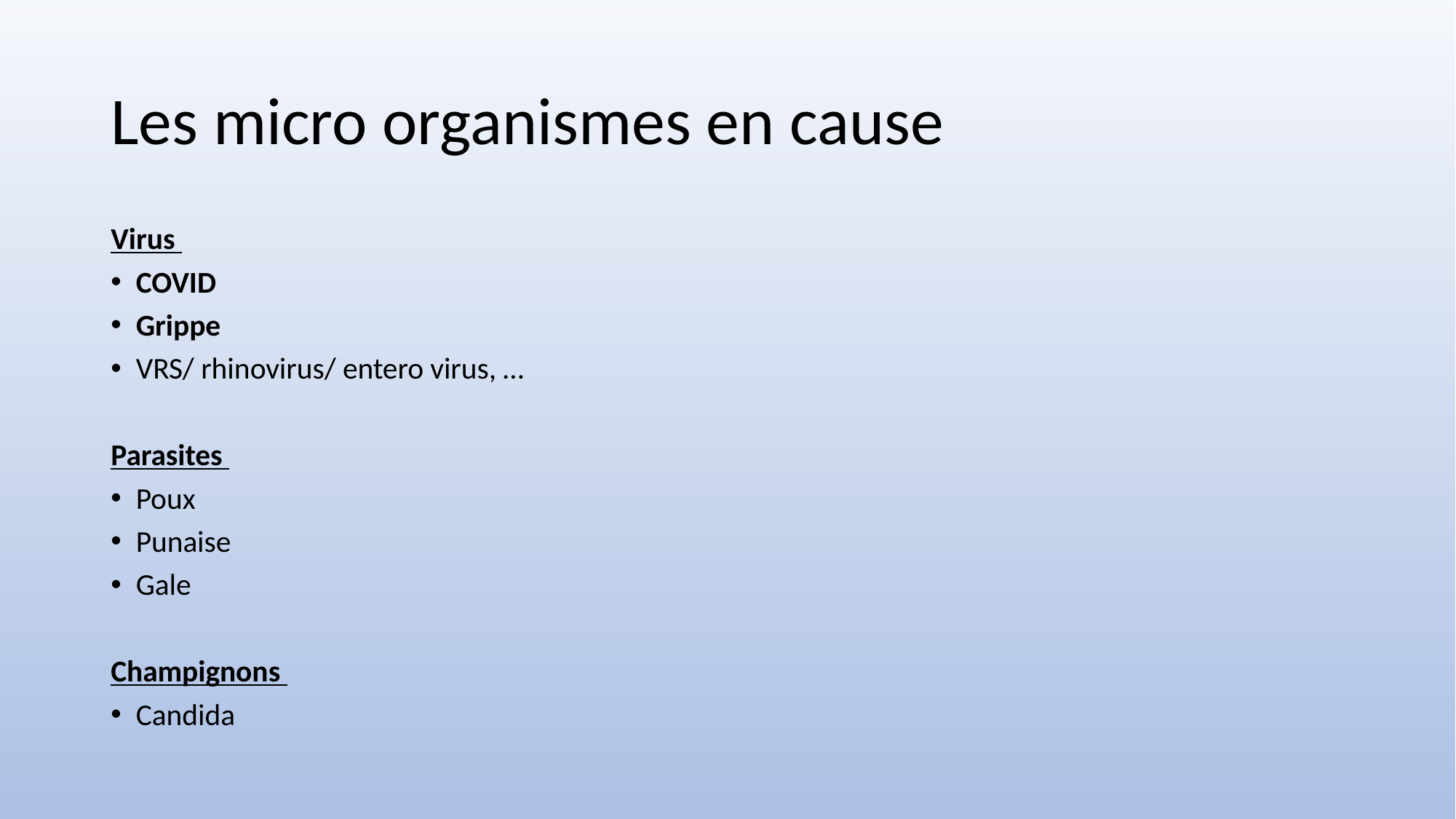

# Les micro organismes en cause
Virus
COVID
Grippe
VRS/ rhinovirus/ entero virus, …

Parasites
Poux
Punaise
Gale

Champignons
Candida